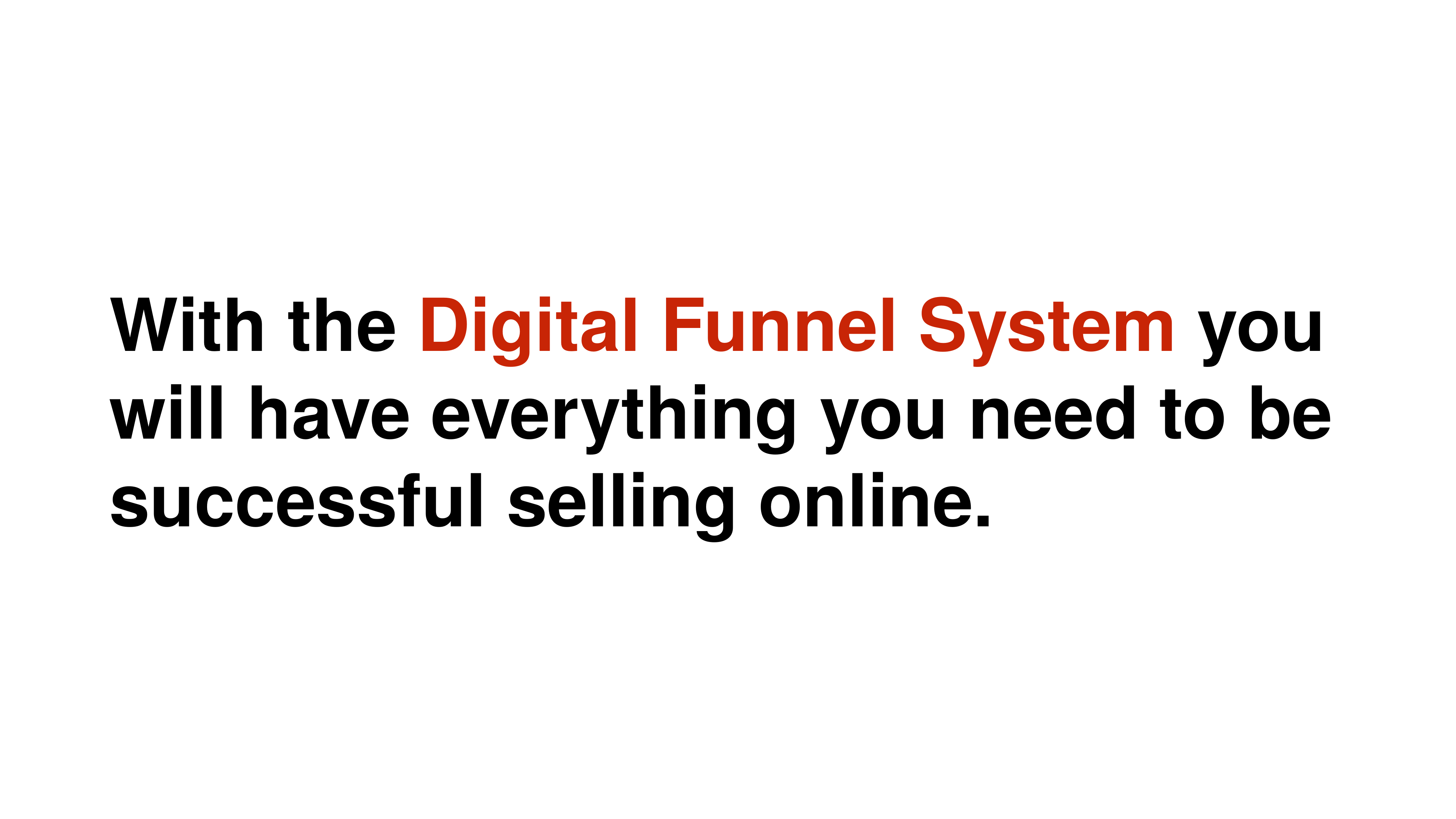

# With the Digital Funnel System you will have everything you need to be successful selling online.